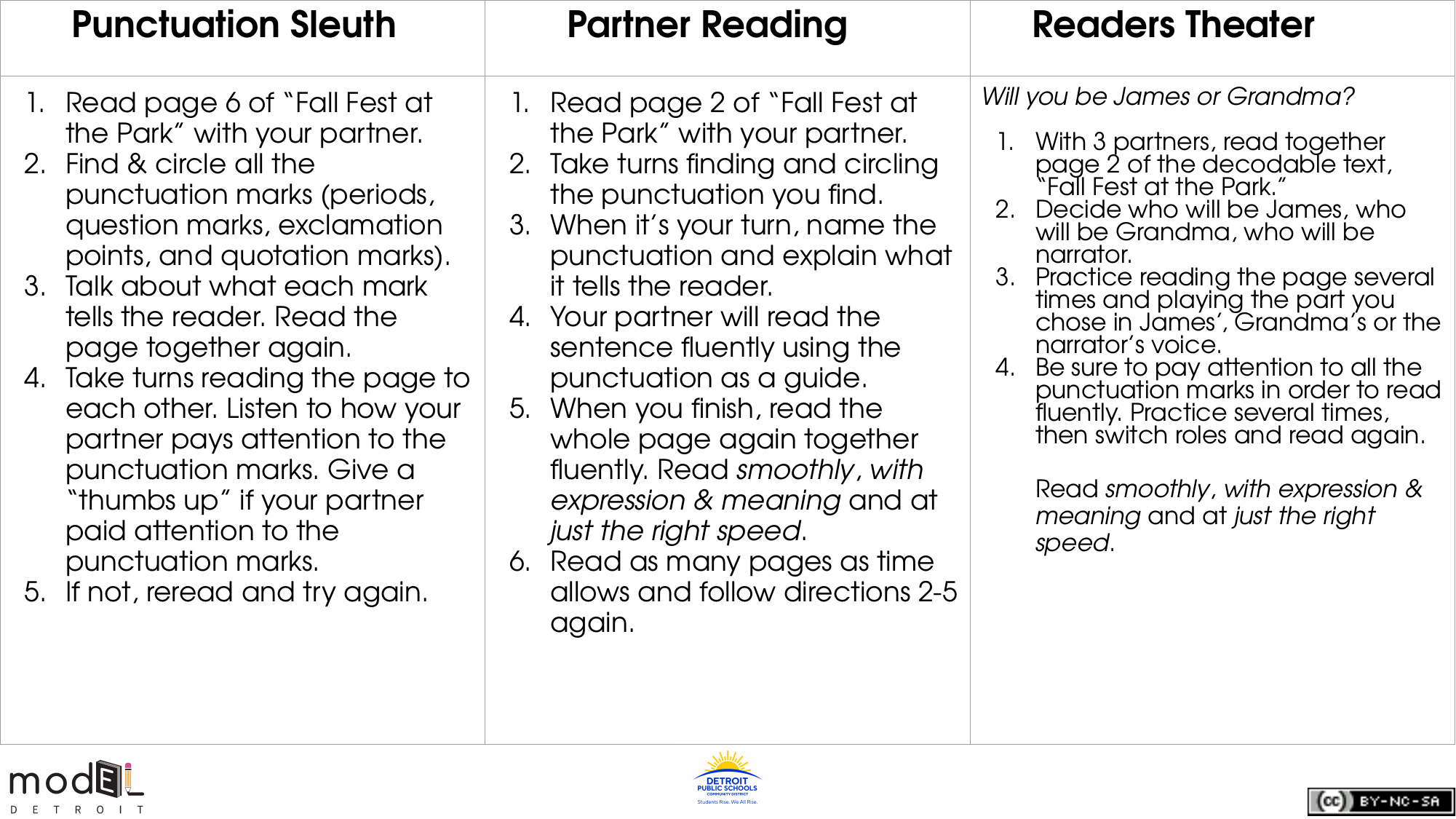

| Punctuation Sleuth | Partner Reading | Readers Theater |
| --- | --- | --- |
| Read page 6 of “Fall Fest at the Park” with your partner. Find & circle all the punctuation marks (periods, question marks, exclamation points, and quotation marks). Talk about what each mark tells the reader. Read the page together again. Take turns reading the page to each other. Listen to how your partner pays attention to the punctuation marks. Give a “thumbs up” if your partner paid attention to the punctuation marks. If not, reread and try again. | Read page 2 of “Fall Fest at the Park” with your partner. Take turns finding and circling the punctuation you find. When it’s your turn, name the punctuation and explain what it tells the reader. Your partner will read the sentence fluently using the punctuation as a guide. When you finish, read the whole page again together fluently. Read smoothly, with expression & meaning and at just the right speed. Read as many pages as time allows and follow directions 2-5 again. | Will you be James or Grandma? With 3 partners, read together page 2 of the decodable text, “Fall Fest at the Park.” Decide who will be James, who will be Grandma, who will be narrator. Practice reading the page several times and playing the part you chose in James’, Grandma’s or the narrator’s voice. Be sure to pay attention to all the punctuation marks in order to read fluently. Practice several times, then switch roles and read again. Read smoothly, with expression & meaning and at just the right speed. |